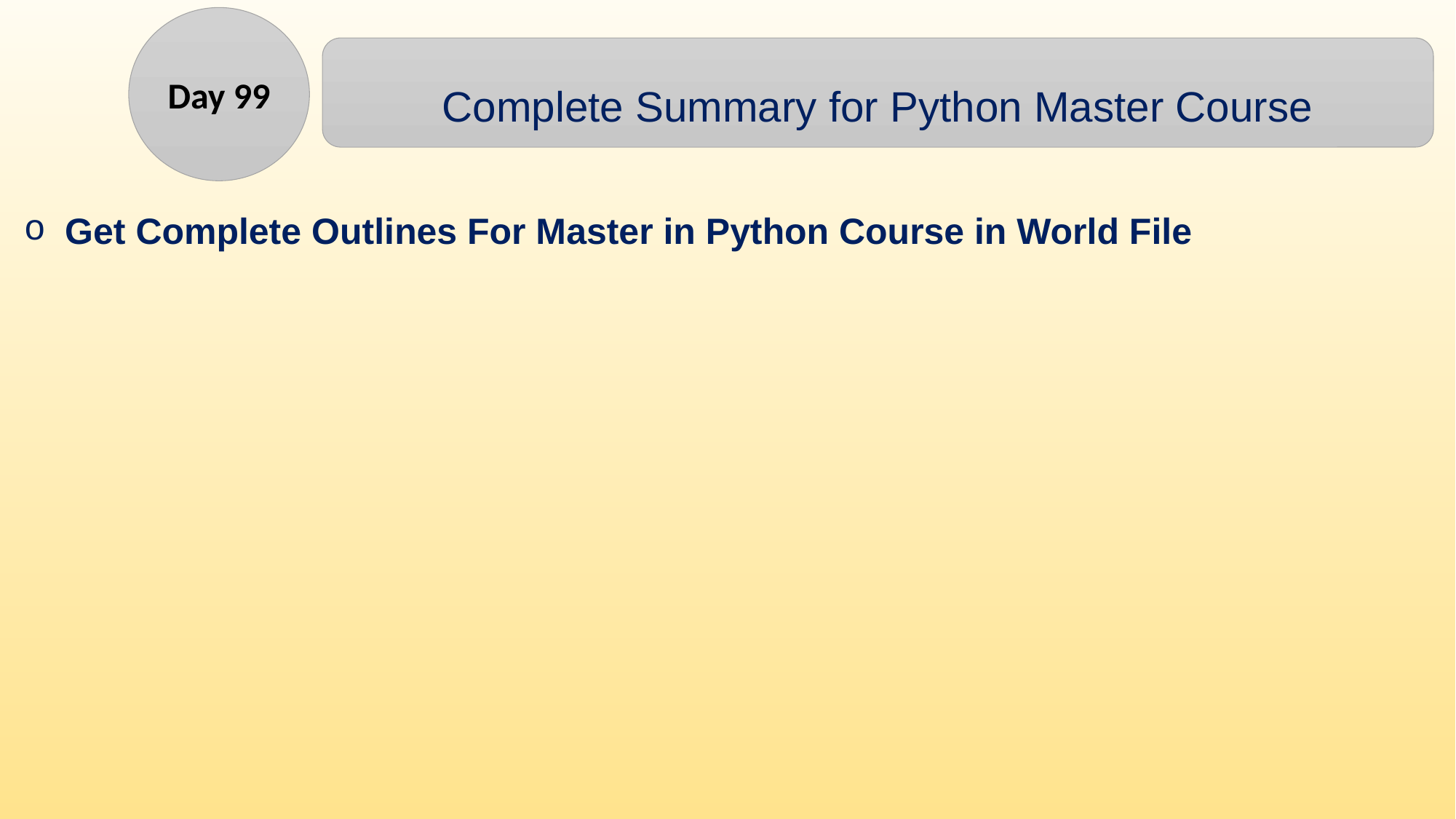

Day 99
Complete Summary for Python Master Course
Get Complete Outlines For Master in Python Course in World File